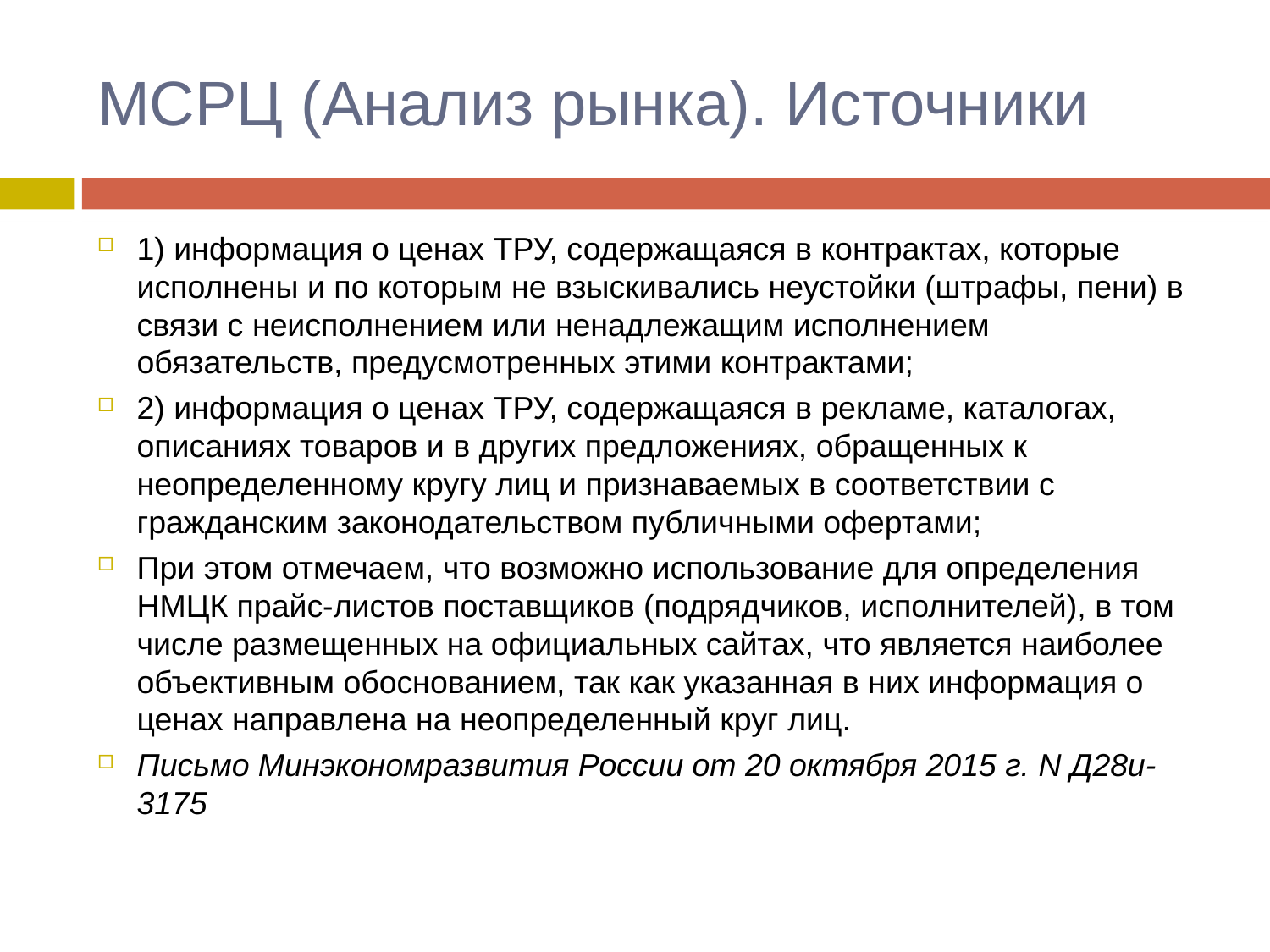

# МСРЦ (Анализ рынка). Источники
1) информация о ценах ТРУ, содержащаяся в контрактах, которые исполнены и по которым не взыскивались неустойки (штрафы, пени) в связи с неисполнением или ненадлежащим исполнением обязательств, предусмотренных этими контрактами;
2) информация о ценах ТРУ, содержащаяся в рекламе, каталогах, описаниях товаров и в других предложениях, обращенных к неопределенному кругу лиц и признаваемых в соответствии с гражданским законодательством публичными офертами;
При этом отмечаем, что возможно использование для определения НМЦК прайс-листов поставщиков (подрядчиков, исполнителей), в том числе размещенных на официальных сайтах, что является наиболее объективным обоснованием, так как указанная в них информация о ценах направлена на неопределенный круг лиц.
Письмо Минэкономразвития России от 20 октября 2015 г. N Д28и-3175